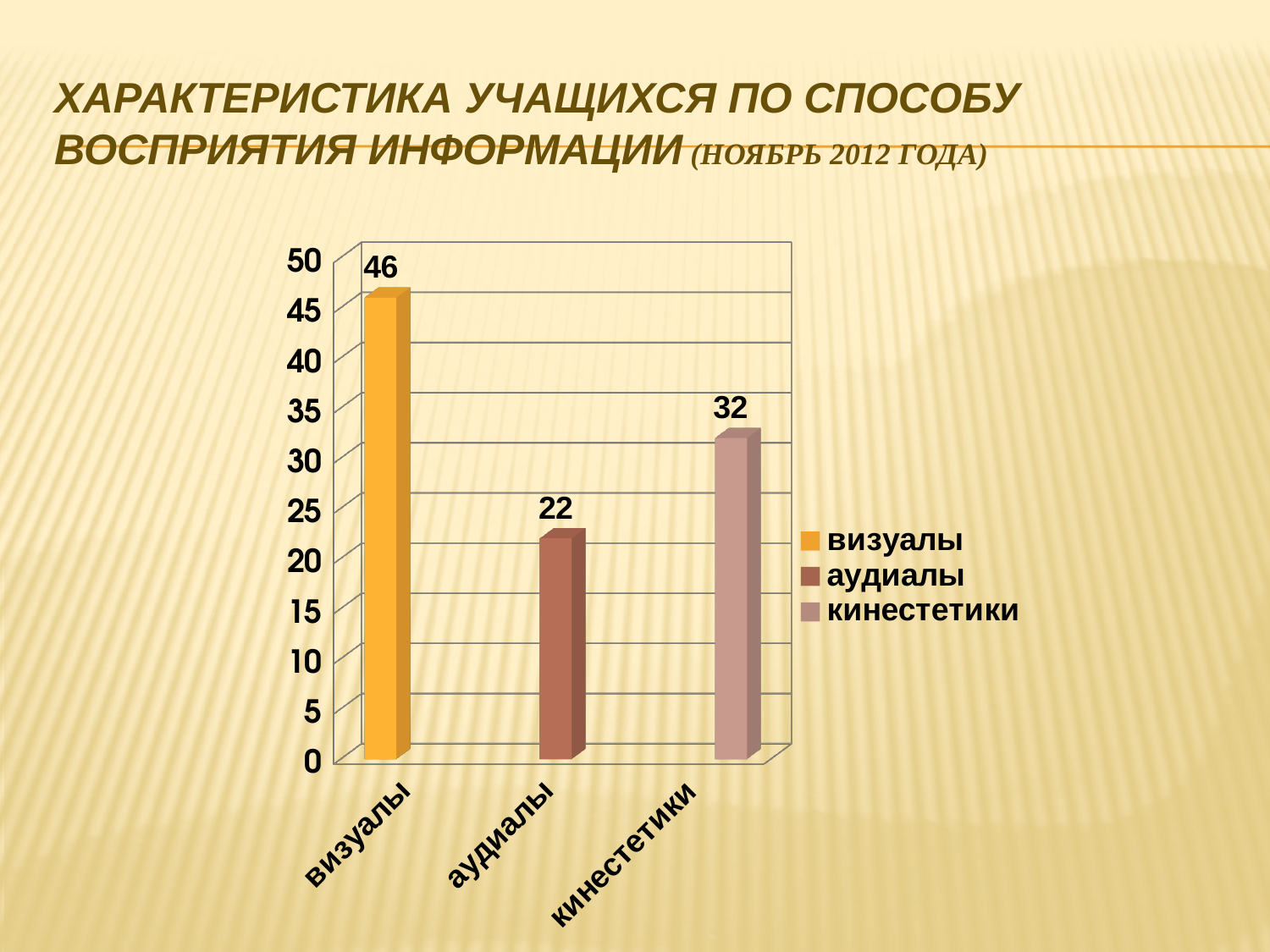

# Характеристика учащихся по способу восприятия информации (ноябрь 2012 года)

[unsupported chart]